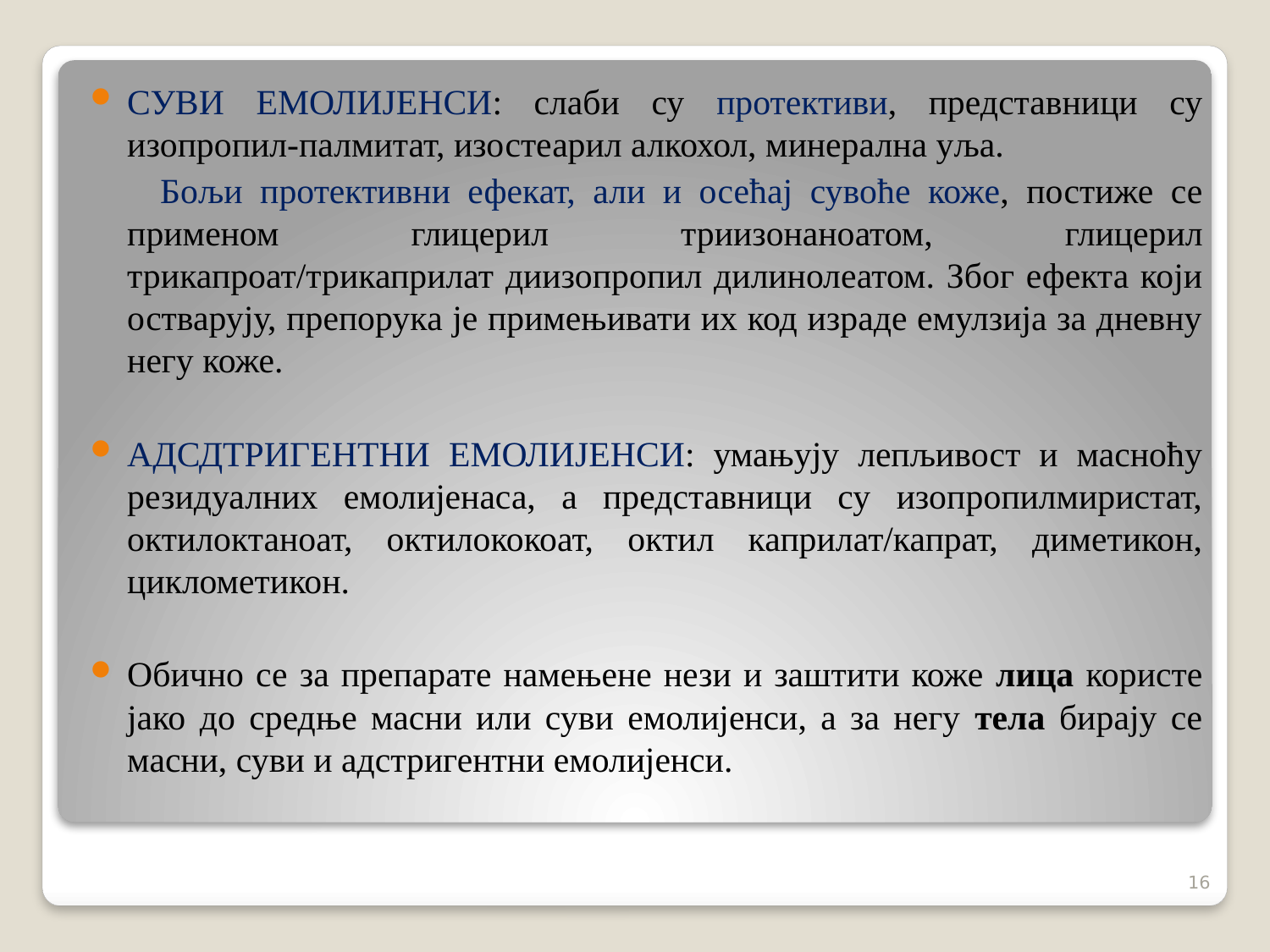

СУВИ ЕМОЛИЈЕНСИ: слаби су протективи, представници су изопропил-палмитат, изостеарил алкохол, минерална уља.
    Бољи протективни ефекат, али и осећај сувоће коже, постиже се применом глицерил триизонаноатом, глицерил трикапроат/трикаприлат диизопропил дилинолеатом. Због ефекта који остварују, препорука је примењивати их код израде емулзија за дневну негу коже.

АДСДТРИГЕНТНИ ЕМОЛИЈЕНСИ: умањују лепљивост и масноћу резидуалних емолијенаса, а представници су изопропилмиристат, октилоктаноат, октилококоат, октил каприлат/капрат, диметикон, циклометикон.

Обично се за препарате намењене нези и заштити коже лица користе јако до средње масни или суви емолијенси, а за негу тела бирају се масни, суви и адстригентни емолијенси.

16